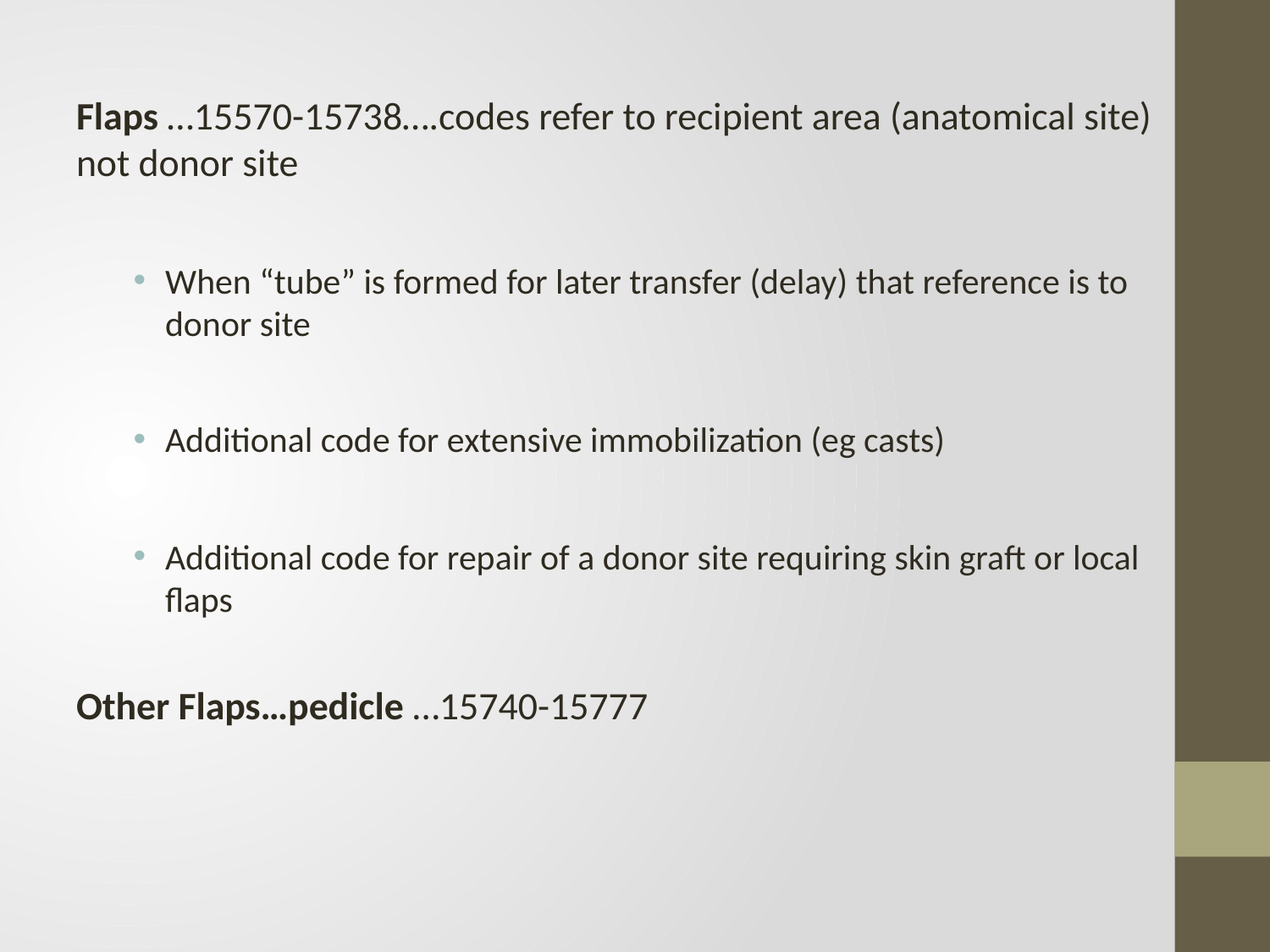

Flaps …15570-15738….codes refer to recipient area (anatomical site) not donor site

When “tube” is formed for later transfer (delay) that reference is to donor site

Additional code for extensive immobilization (eg casts)

Additional code for repair of a donor site requiring skin graft or local flaps

Other Flaps…pedicle …15740-15777